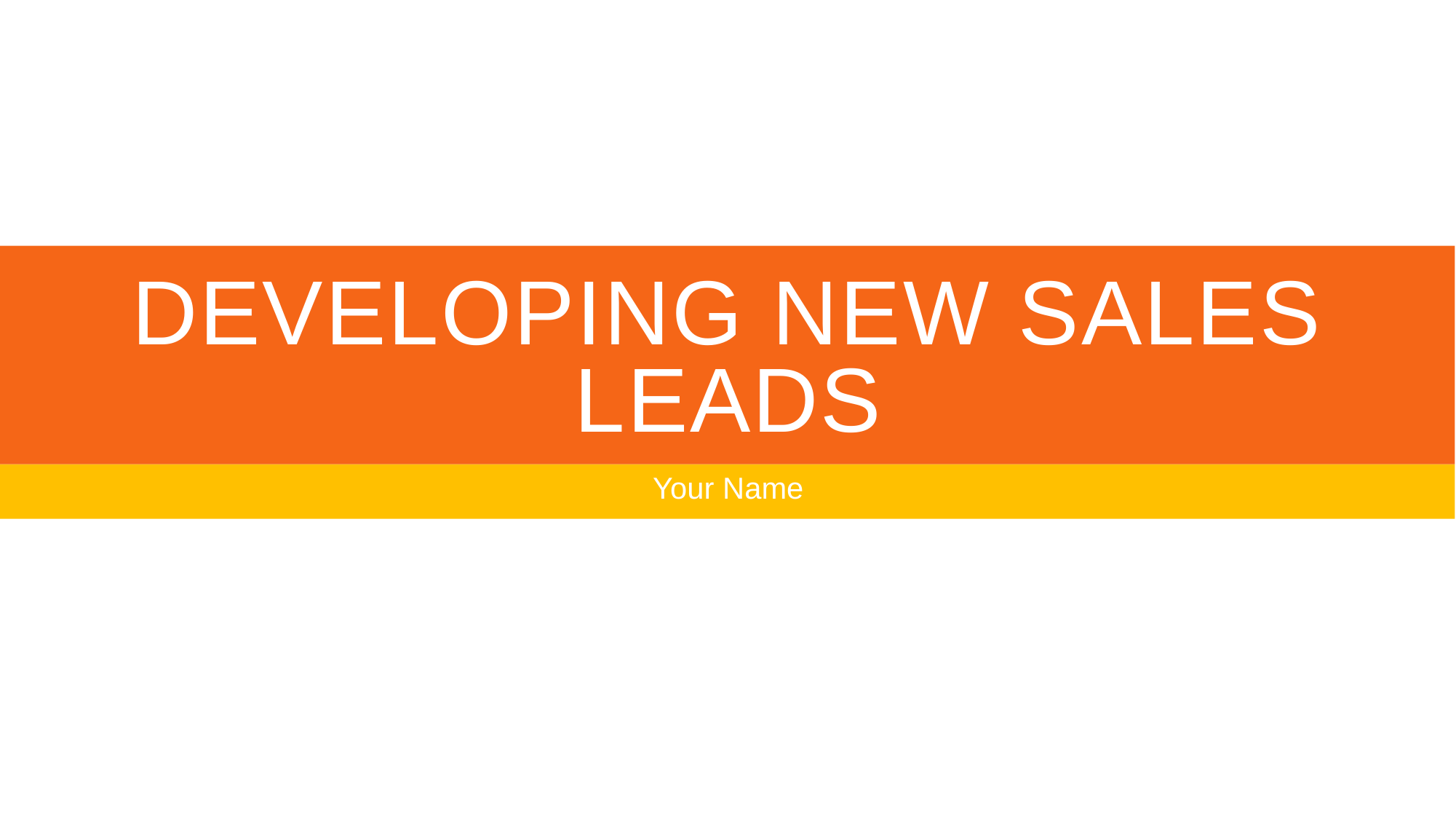

# Developing New Sales Leads
Your Name